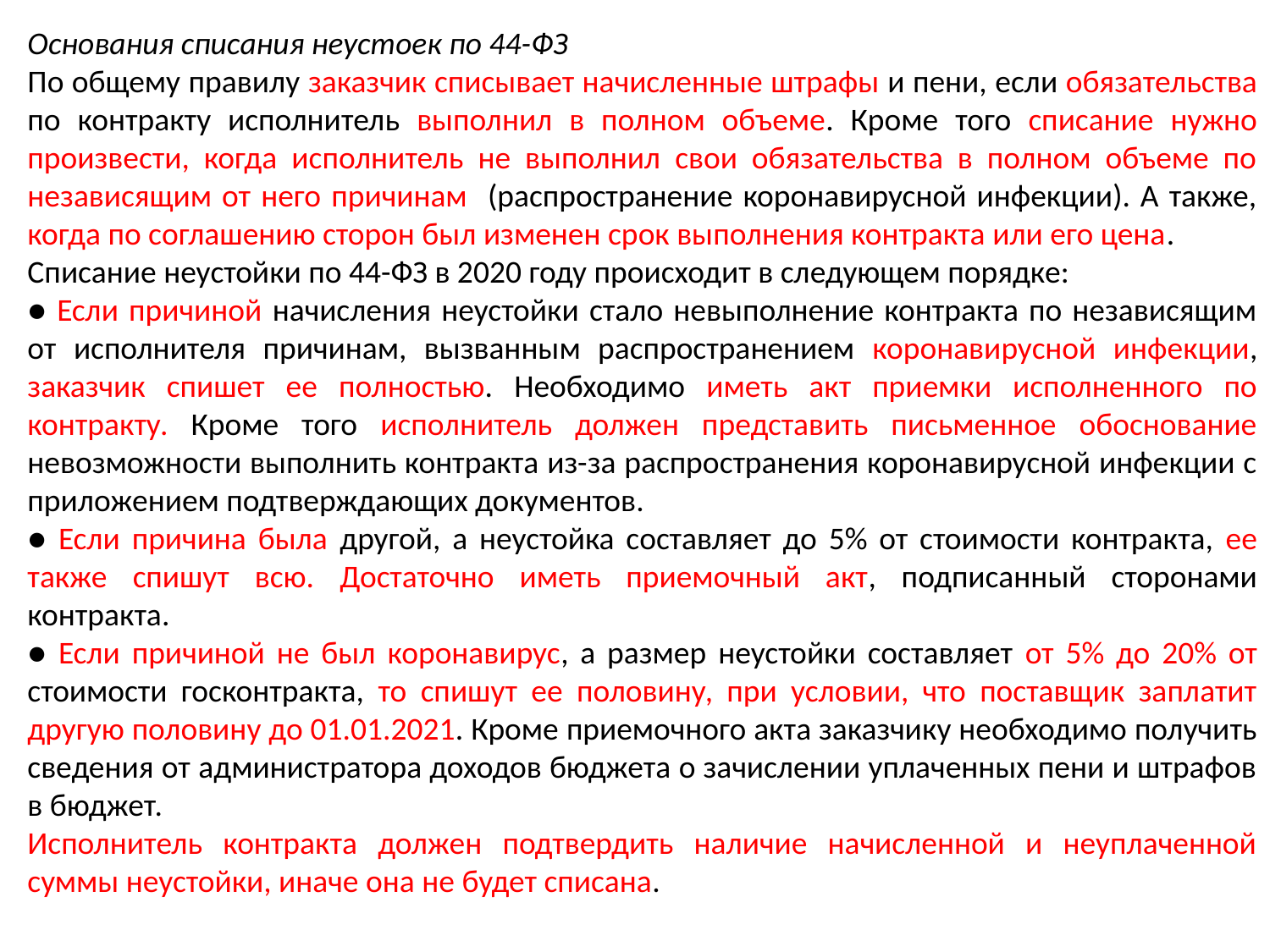

Основания списания неустоек по 44-ФЗ
По общему правилу заказчик списывает начисленные штрафы и пени, если обязательства по контракту исполнитель выполнил в полном объеме. Кроме того списание нужно произвести, когда исполнитель не выполнил свои обязательства в полном объеме по независящим от него причинам  (распространение коронавирусной инфекции). А также, когда по соглашению сторон был изменен срок выполнения контракта или его цена.
Списание неустойки по 44-ФЗ в 2020 году происходит в следующем порядке:
● Если причиной начисления неустойки стало невыполнение контракта по независящим от исполнителя причинам, вызванным распространением коронавирусной инфекции, заказчик спишет ее полностью. Необходимо иметь акт приемки исполненного по контракту. Кроме того исполнитель должен представить письменное обоснование невозможности выполнить контракта из-за распространения коронавирусной инфекции с приложением подтверждающих документов.
● Если причина была другой, а неустойка составляет до 5% от стоимости контракта, ее также спишут всю. Достаточно иметь приемочный акт, подписанный сторонами контракта.
● Если причиной не был коронавирус, а размер неустойки составляет от 5% до 20% от стоимости госконтракта, то спишут ее половину, при условии, что поставщик заплатит другую половину до 01.01.2021. Кроме приемочного акта заказчику необходимо получить сведения от администратора доходов бюджета о зачислении уплаченных пени и штрафов в бюджет.
Исполнитель контракта должен подтвердить наличие начисленной и неуплаченной суммы неустойки, иначе она не будет списана.